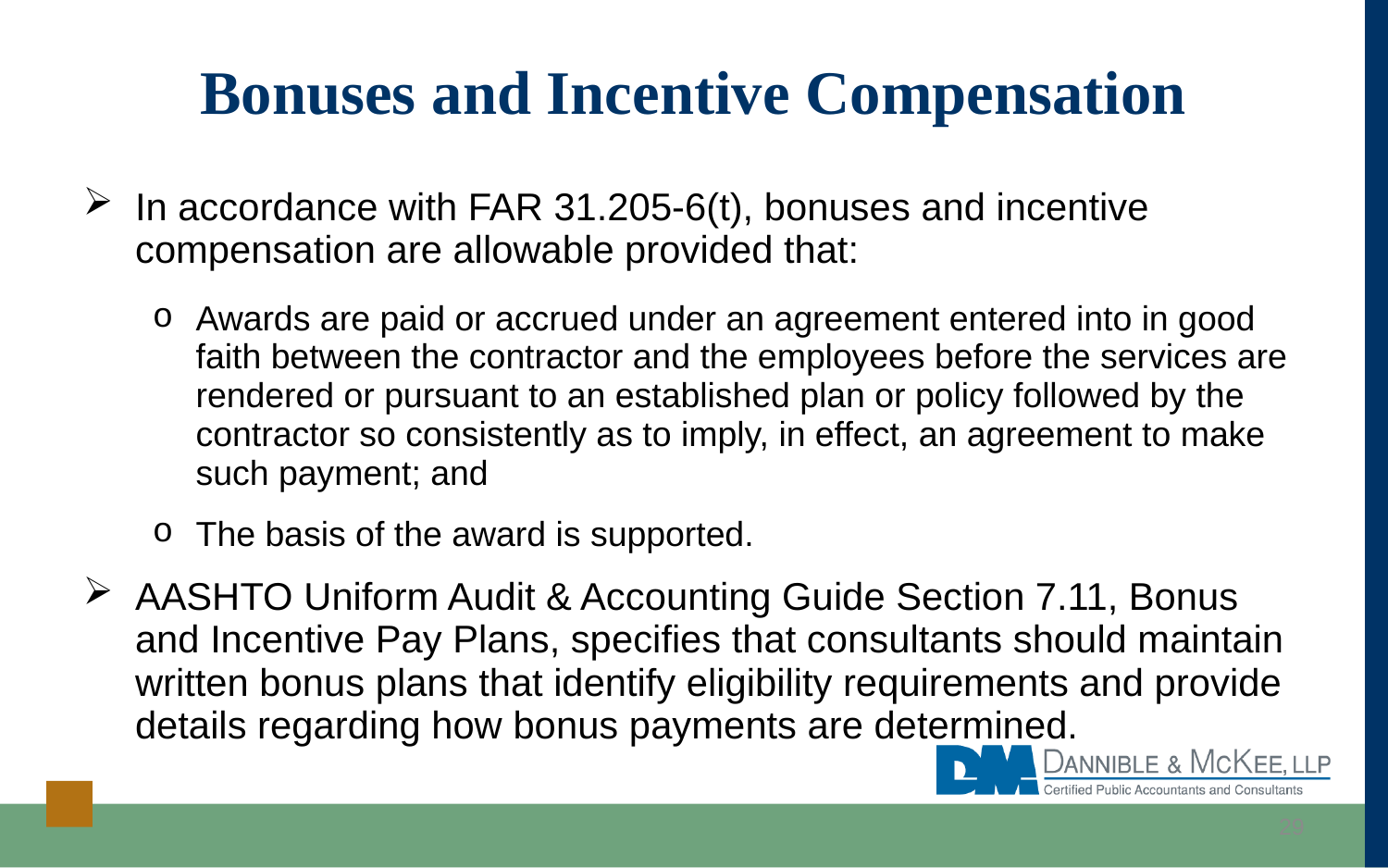

# Bonuses and Incentive Compensation
In accordance with FAR 31.205-6(t), bonuses and incentive compensation are allowable provided that:
Awards are paid or accrued under an agreement entered into in good faith between the contractor and the employees before the services are rendered or pursuant to an established plan or policy followed by the contractor so consistently as to imply, in effect, an agreement to make such payment; and
The basis of the award is supported.
AASHTO Uniform Audit & Accounting Guide Section 7.11, Bonus and Incentive Pay Plans, specifies that consultants should maintain written bonus plans that identify eligibility requirements and provide details regarding how bonus payments are determined.

29